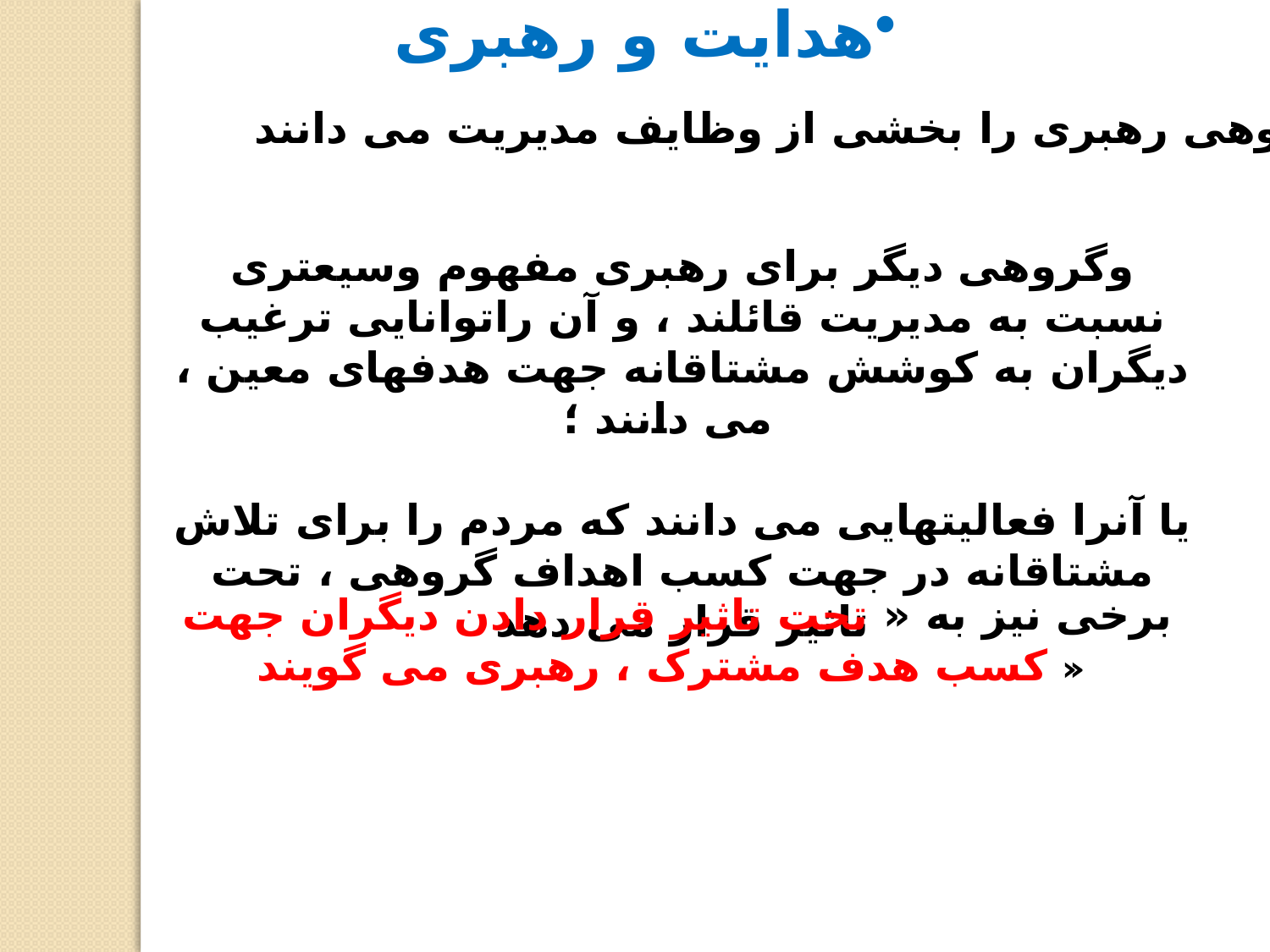

هدایت و رهبری
گروهی رهبری را بخشی از وظایف مدیریت می دانند
وگروهی دیگر برای رهبری مفهوم وسیعتری نسبت به مدیریت قائلند ، و آن راتوانایی ترغیب دیگران به کوشش مشتاقانه جهت هدفهای معین ، می دانند ؛

یا آنرا فعالیتهایی می دانند که مردم را برای تلاش مشتاقانه در جهت کسب اهداف گروهی ، تحت تاثیر قرار می دهد
برخی نیز به « تحت تاثیر قرار دادن دیگران جهت کسب هدف مشترک ، رهبری می گویند »